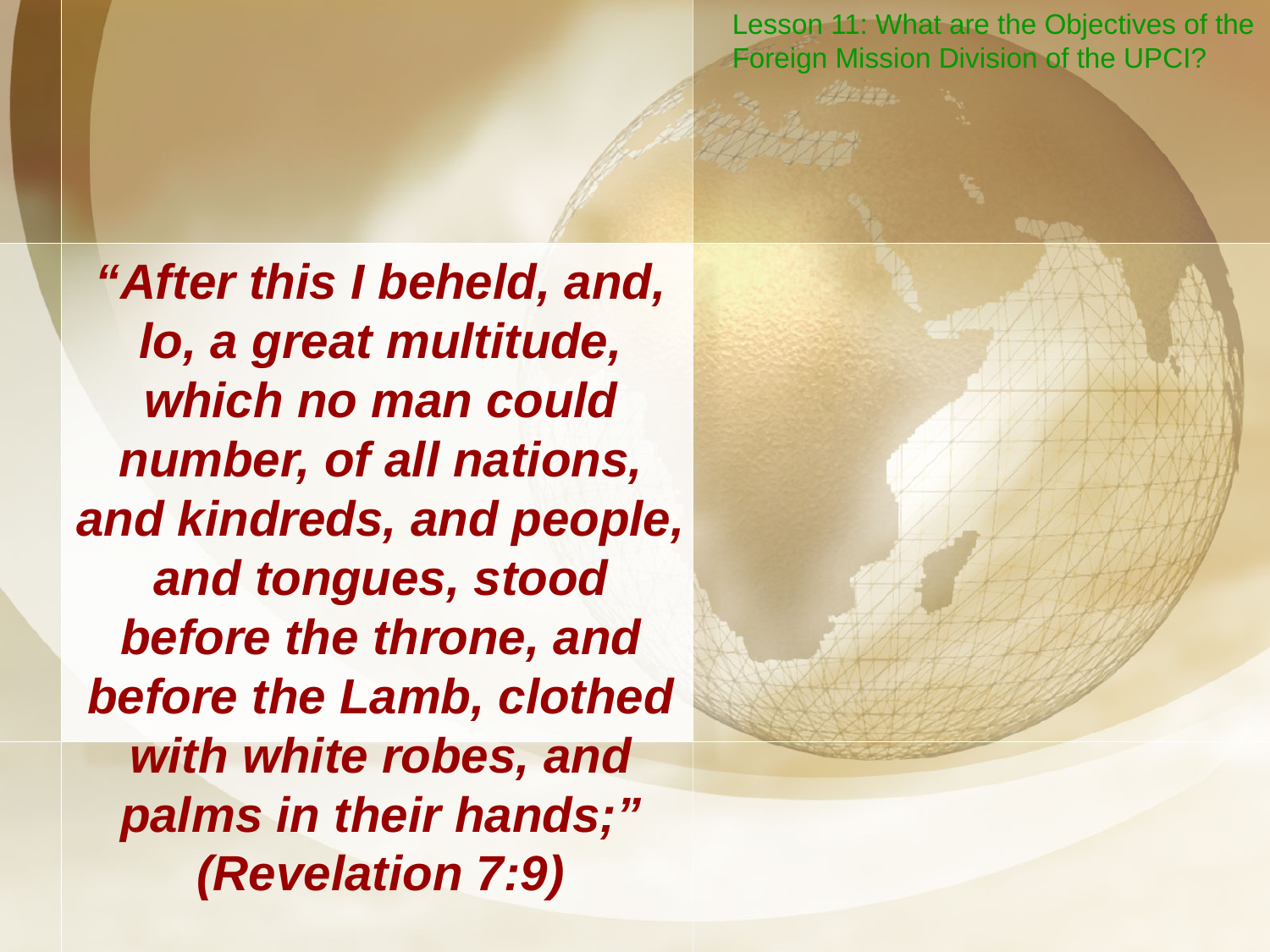

Lesson 11: What are the Objectives of the Foreign Mission Division of the UPCI?
“After this I beheld, and, lo, a great multitude, which no man could number, of all nations, and kindreds, and people, and tongues, stood before the throne, and before the Lamb, clothed with white robes, and palms in their hands;” (Revelation 7:9)